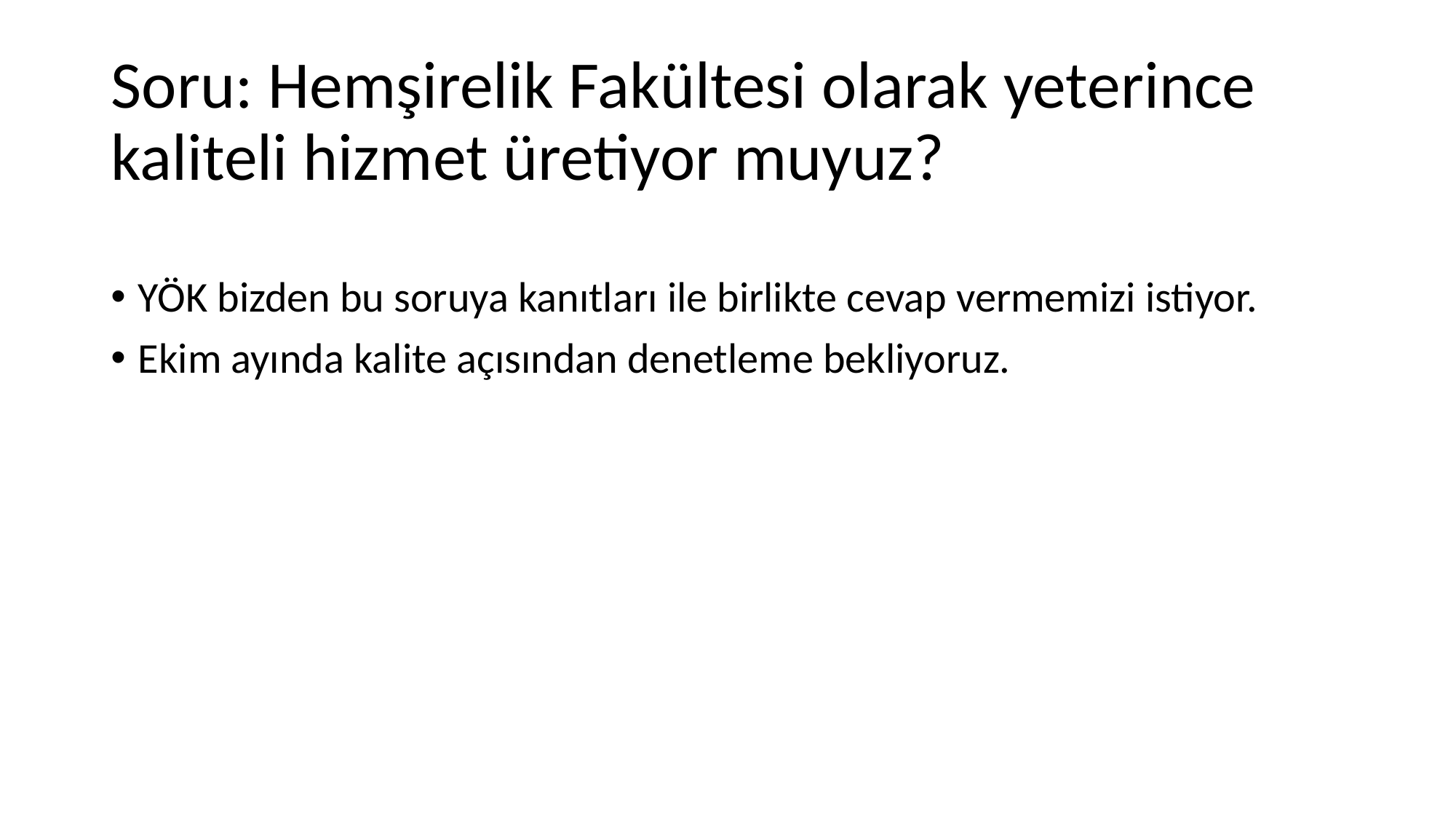

# Soru: Hemşirelik Fakültesi olarak yeterince kaliteli hizmet üretiyor muyuz?
YÖK bizden bu soruya kanıtları ile birlikte cevap vermemizi istiyor.
Ekim ayında kalite açısından denetleme bekliyoruz.